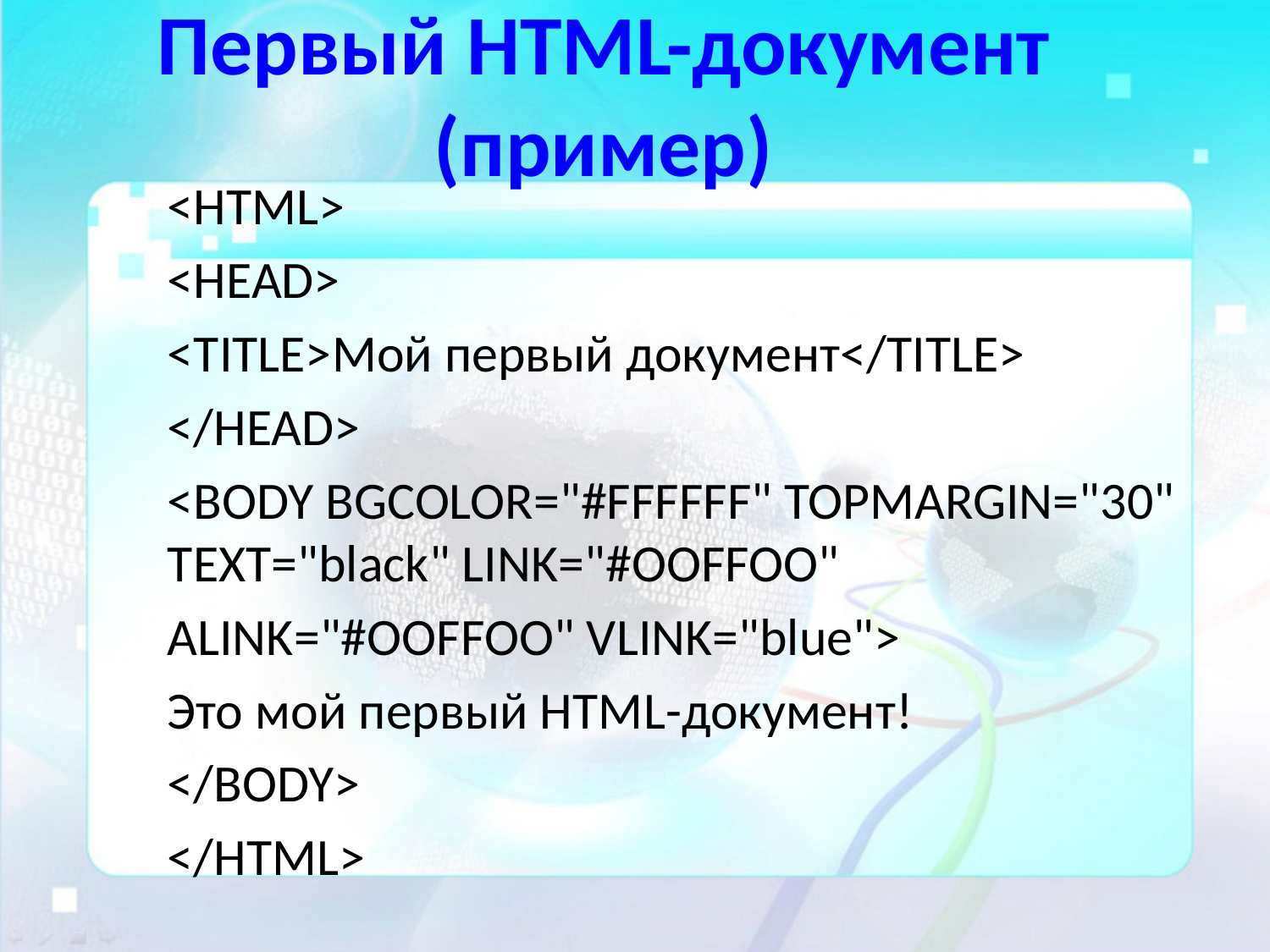

# Первый HTML-документ (пример)
<HTML>
<HEAD>
<TITLE>Мой первый документ</TITLE>
</HEAD>
<BODY BGCOLOR="#FFFFFF" TOPMARGIN="30" TEXT="black" LINK="#OOFFOO"
ALINK="#OOFFOO" VLINK="blue">
Это мой первый НТМL-документ!
</BODY>
</HTML>